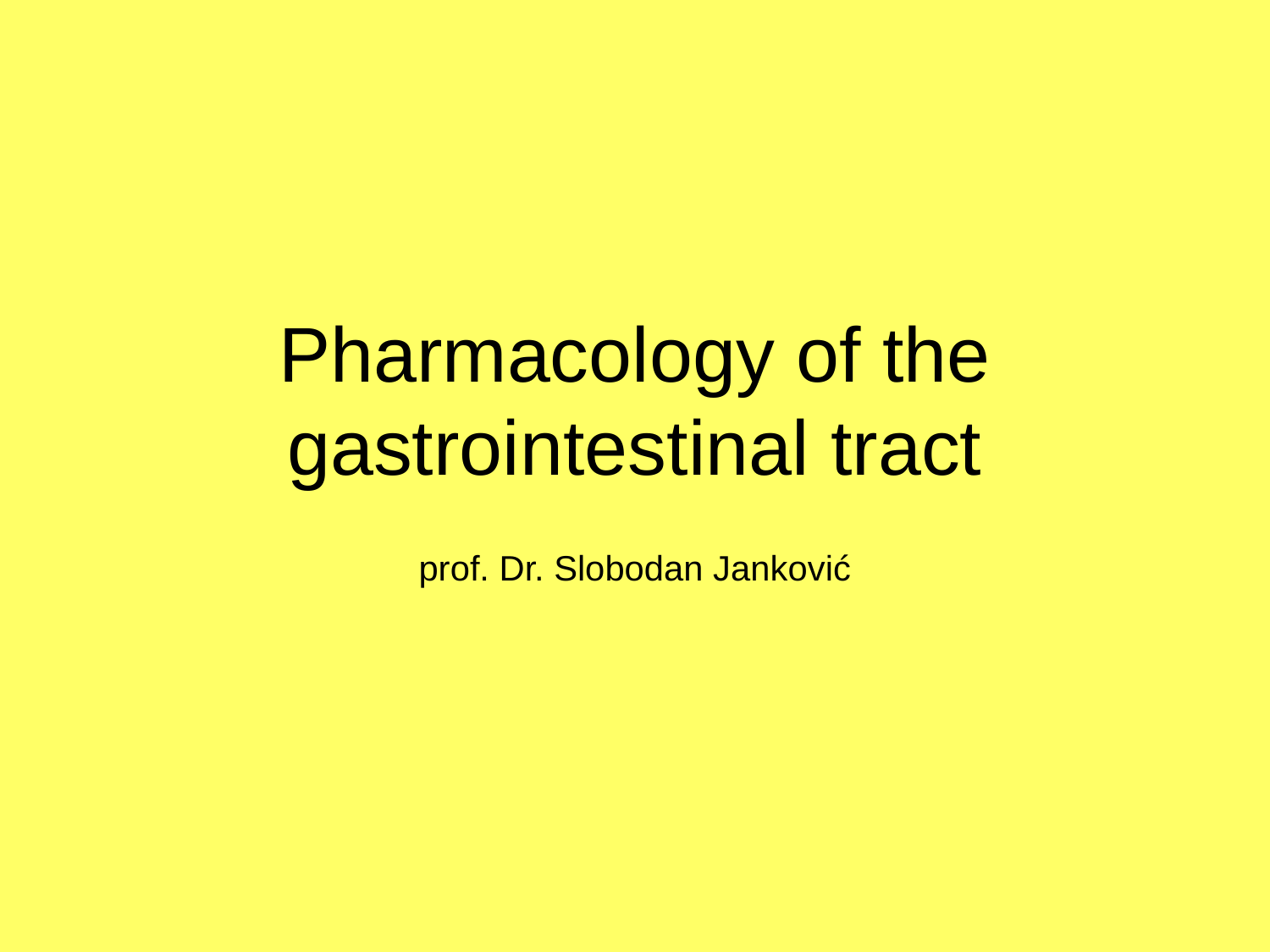

# Pharmacology of the gastrointestinal tract
prof. Dr. Slobodan Janković